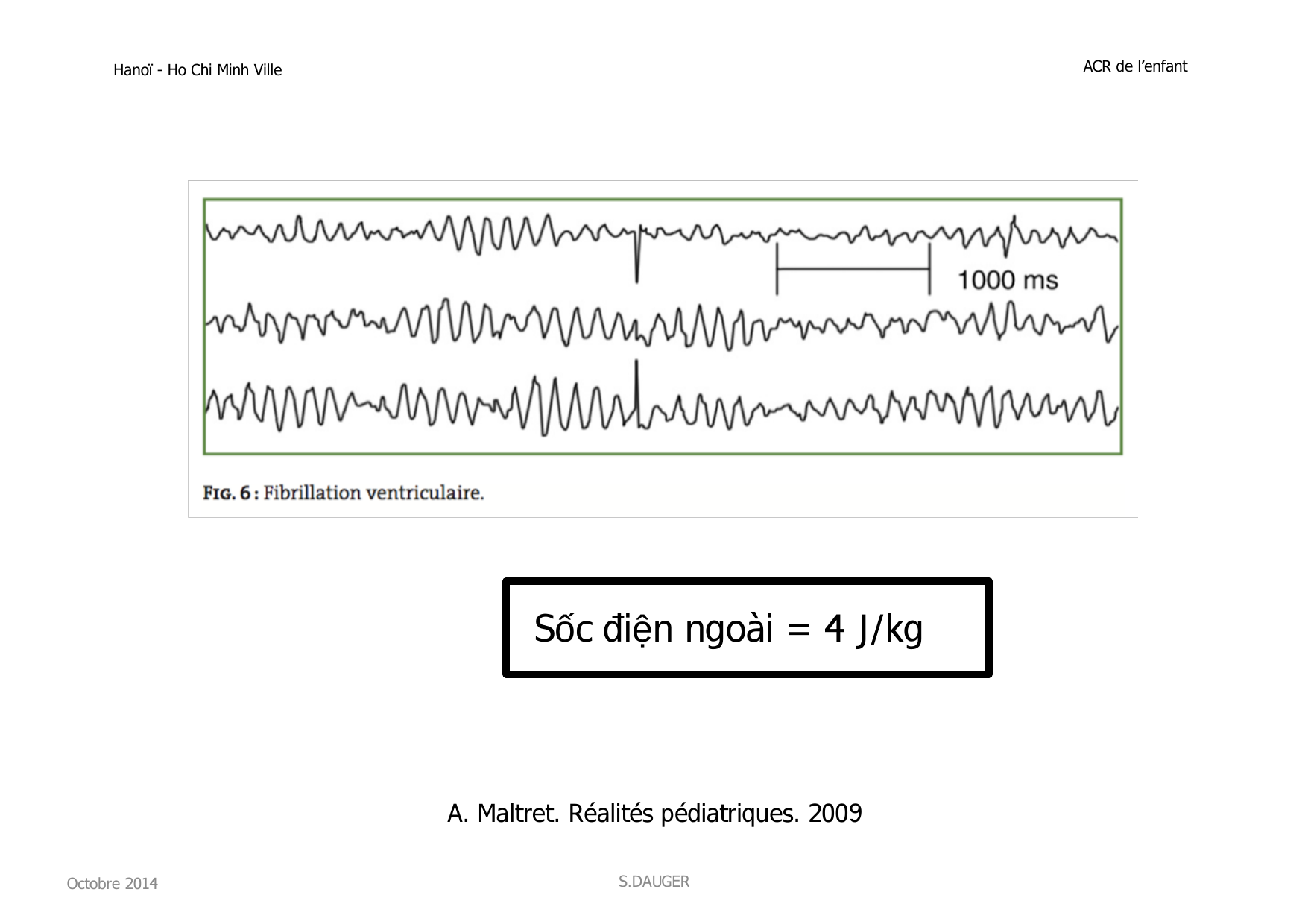

ACR de l’enfant
Hanoï - Ho Chi Minh Ville

Sốc điện ngoài = 4 J/kg
A. Maltret. Réalités pédiatriques. 2009
Octobre 2014
S.DAUGER